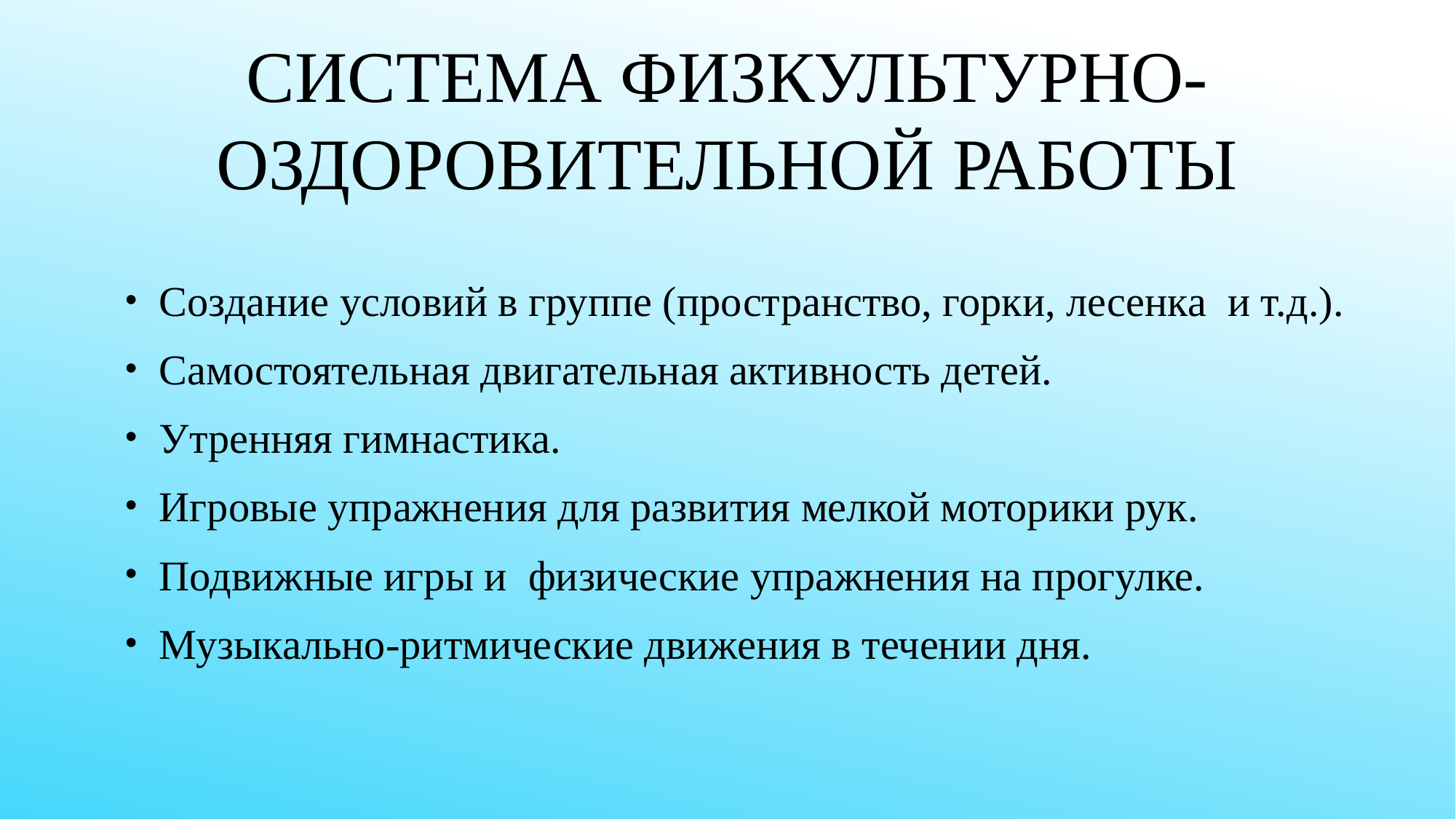

# Система физкультурно-оздоровительной работы
Создание условий в группе (пространство, горки, лесенка  и т.д.).
Самостоятельная двигательная активность детей.
Утренняя гимнастика.
Игровые упражнения для развития мелкой моторики рук.
Подвижные игры и  физические упражнения на прогулке.
Музыкально-ритмические движения в течении дня.